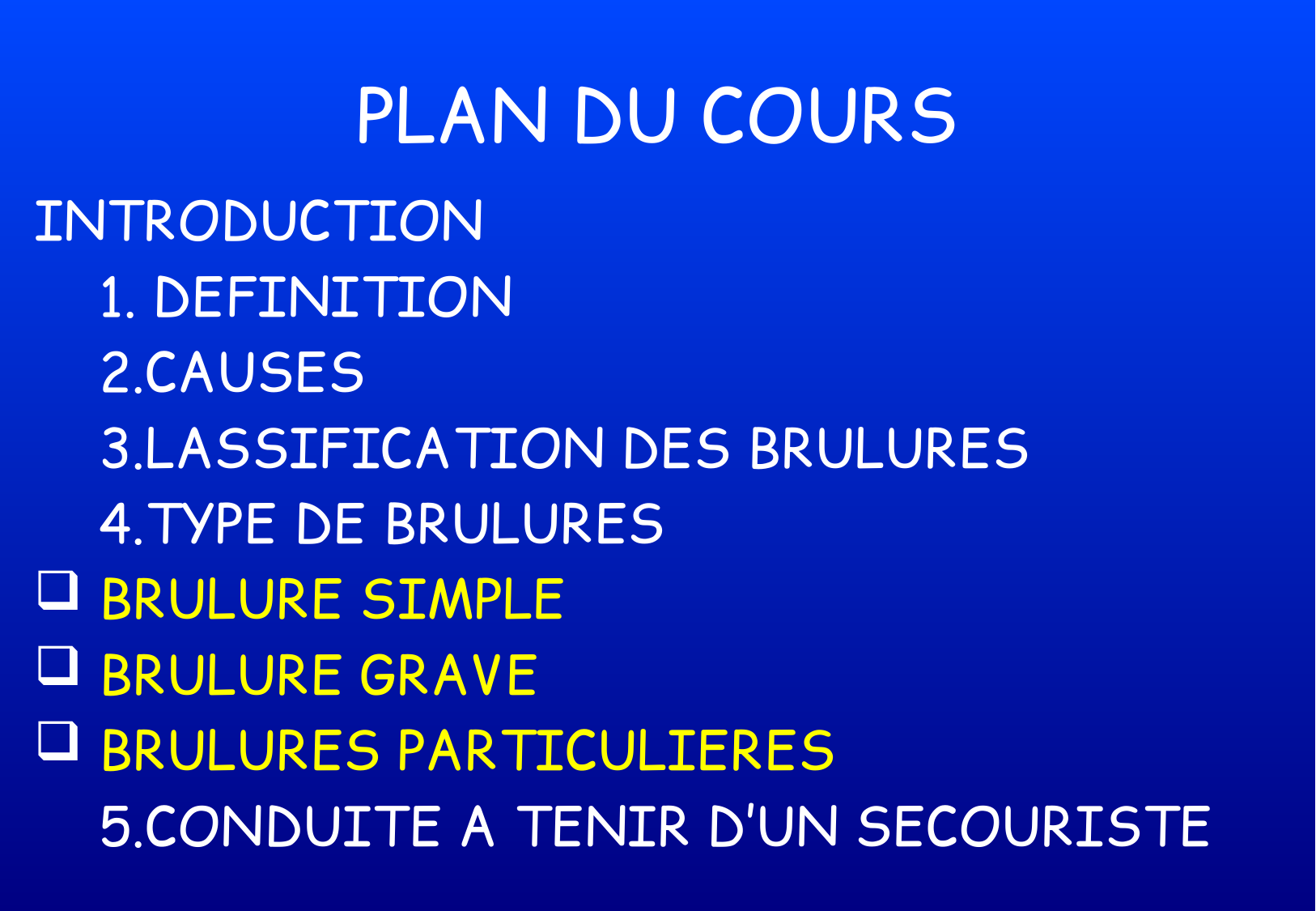

# PLAN DU COURS
INTRODUCTION
    1. DEFINITION
    2.CAUSES
    3.LASSIFICATION DES BRULURES
    4.TYPE DE BRULURES
 BRULURE SIMPLE
 BRULURE GRAVE
 BRULURES PARTICULIERES
    5.CONDUITE A TENIR D’UN SECOURISTE